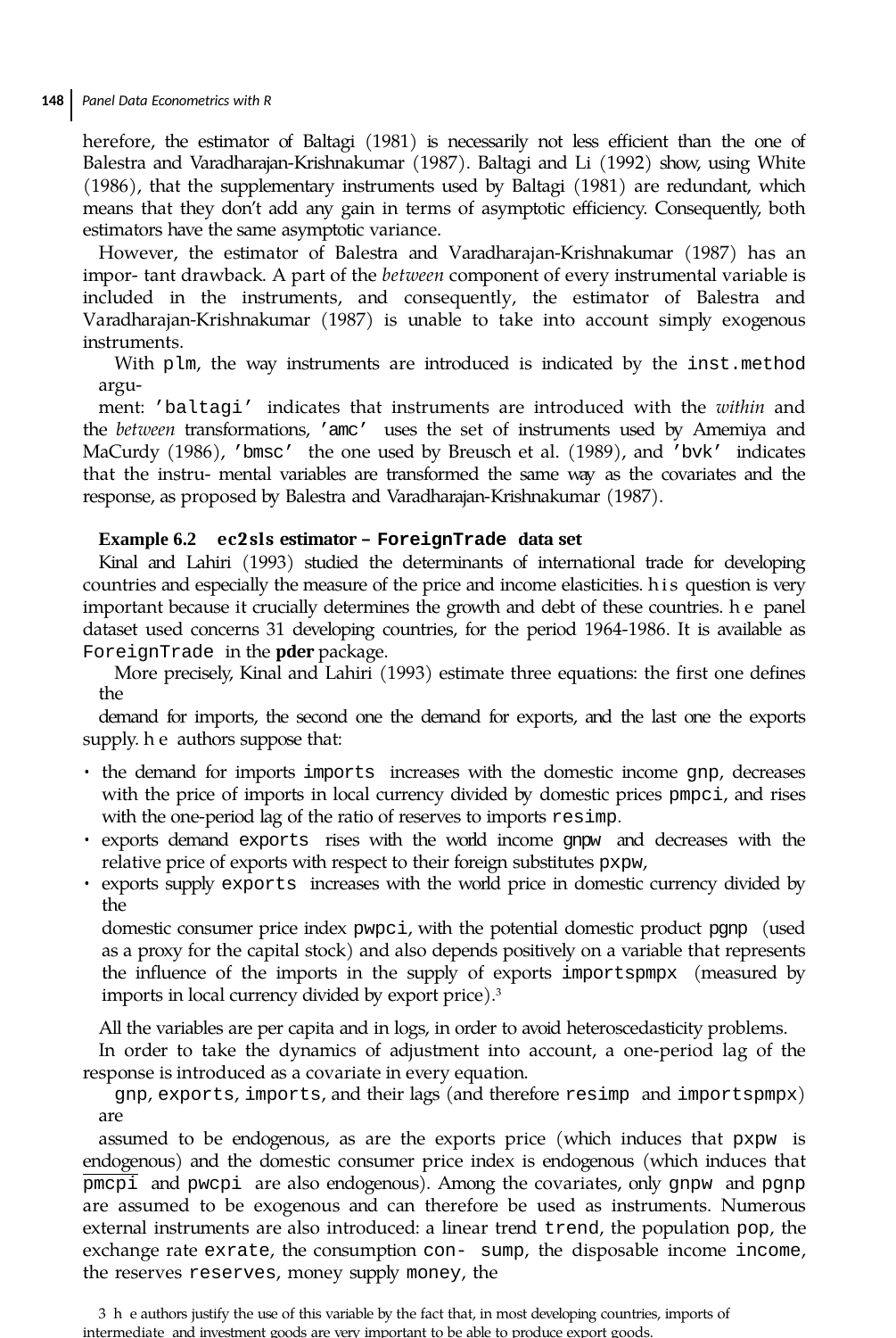

148  Panel Data Econometrics with R

herefore, the estimator of Baltagi (1981) is necessarily not less eﬃcient than the one of Balestra and Varadharajan-Krishnakumar (1987). Baltagi and Li (1992) show, using White (1986), that the supplementary instruments used by Baltagi (1981) are redundant, which means that they don’t add any gain in terms of asymptotic eﬃciency. Consequently, both estimators have the same asymptotic variance.
However, the estimator of Balestra and Varadharajan-Krishnakumar (1987) has an impor- tant drawback. A part of the between component of every instrumental variable is included in the instruments, and consequently, the estimator of Balestra and Varadharajan-Krishnakumar (1987) is unable to take into account simply exogenous instruments.
With plm, the way instruments are introduced is indicated by the inst.method argu-
ment: ’baltagi’ indicates that instruments are introduced with the within and the between transformations, ’amc’ uses the set of instruments used by Amemiya and MaCurdy (1986), ’bmsc’ the one used by Breusch et al. (1989), and ’bvk’ indicates that the instru- mental variables are transformed the same way as the covariates and the response, as proposed by Balestra and Varadharajan-Krishnakumar (1987).

Example 6.2  ec2sls estimator – ForeignTrade data set
Kinal and Lahiri (1993) studied the determinants of international trade for developing countries and especially the measure of the price and income elasticities. his question is very important because it crucially determines the growth and debt of these countries. he panel dataset used concerns 31 developing countries, for the period 1964-1986. It is available as ForeignTrade in the pder package.
More precisely, Kinal and Lahiri (1993) estimate three equations: the ﬁrst one deﬁnes the
demand for imports, the second one the demand for exports, and the last one the exports supply. he authors suppose that:
the demand for imports imports increases with the domestic income gnp, decreases with the price of imports in local currency divided by domestic prices pmpci, and rises with the one-period lag of the ratio of reserves to imports resimp.
exports demand exports rises with the world income gnpw and decreases with the relative price of exports with respect to their foreign substitutes pxpw,
exports supply exports increases with the world price in domestic currency divided by the
domestic consumer price index pwpci, with the potential domestic product pgnp (used as a proxy for the capital stock) and also depends positively on a variable that represents the influence of the imports in the supply of exports importspmpx (measured by imports in local currency divided by export price).3
All the variables are per capita and in logs, in order to avoid heteroscedasticity problems.
In order to take the dynamics of adjustment into account, a one-period lag of the response is introduced as a covariate in every equation.
gnp, exports, imports, and their lags (and therefore resimp and importspmpx) are
assumed to be endogenous, as are the exports price (which induces that pxpw is endogenous) and the domestic consumer price index is endogenous (which induces that pmcpi and pwcpi are also endogenous). Among the covariates, only gnpw and pgnp are assumed to be exogenous and can therefore be used as instruments. Numerous external instruments are also introduced: a linear trend trend, the population pop, the exchange rate exrate, the consumption con- sump, the disposable income income, the reserves reserves, money supply money, the

3 he authors justify the use of this variable by the fact that, in most developing countries, imports of intermediate and investment goods are very important to be able to produce export goods.